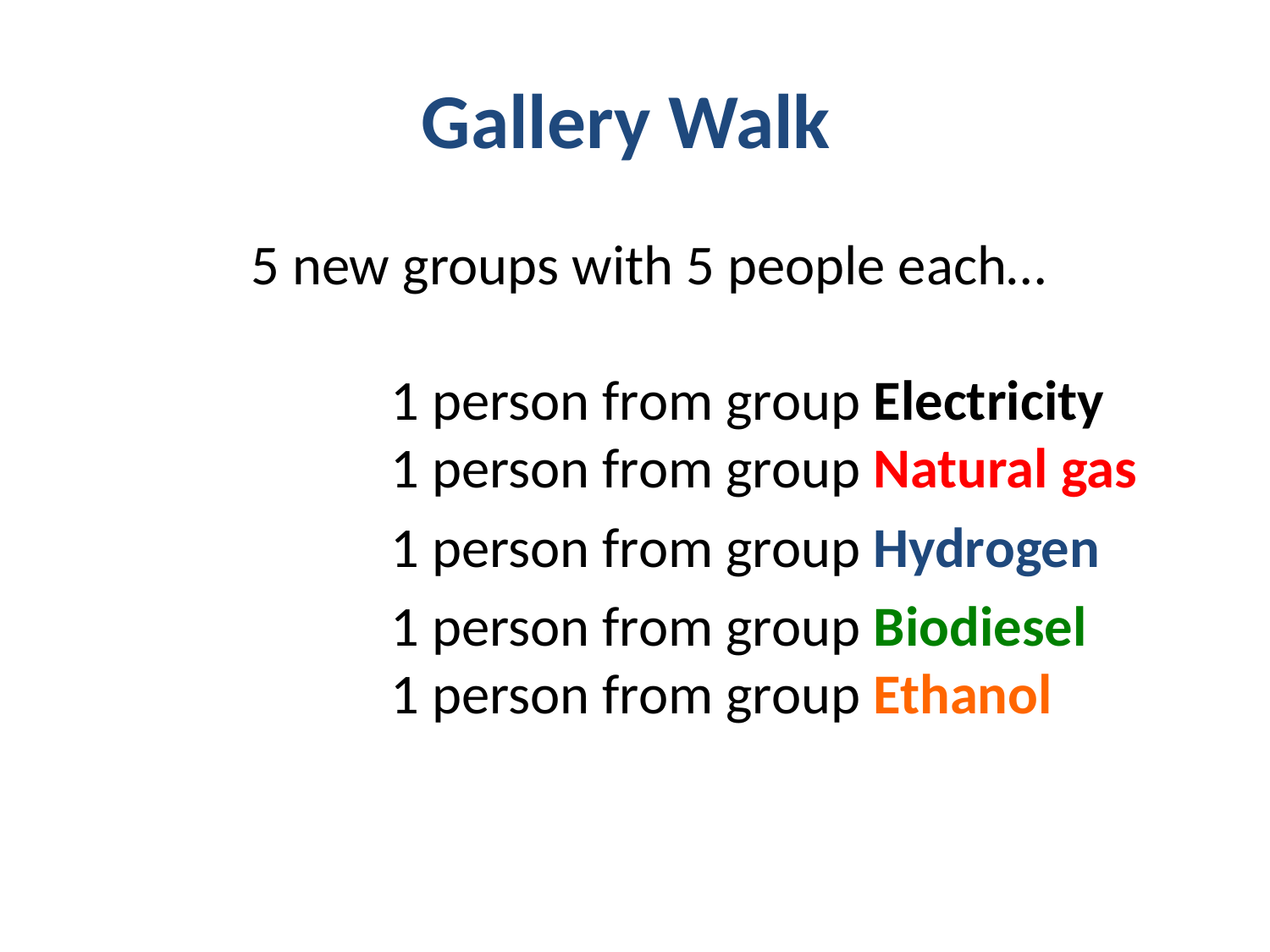

# Gallery Walk
		5 new groups with 5 people each…
		 1 person from group Electricity
		 1 person from group Natural gas
			 1 person from group Hydrogen
			 1 person from group Biodiesel
		 1 person from group Ethanol